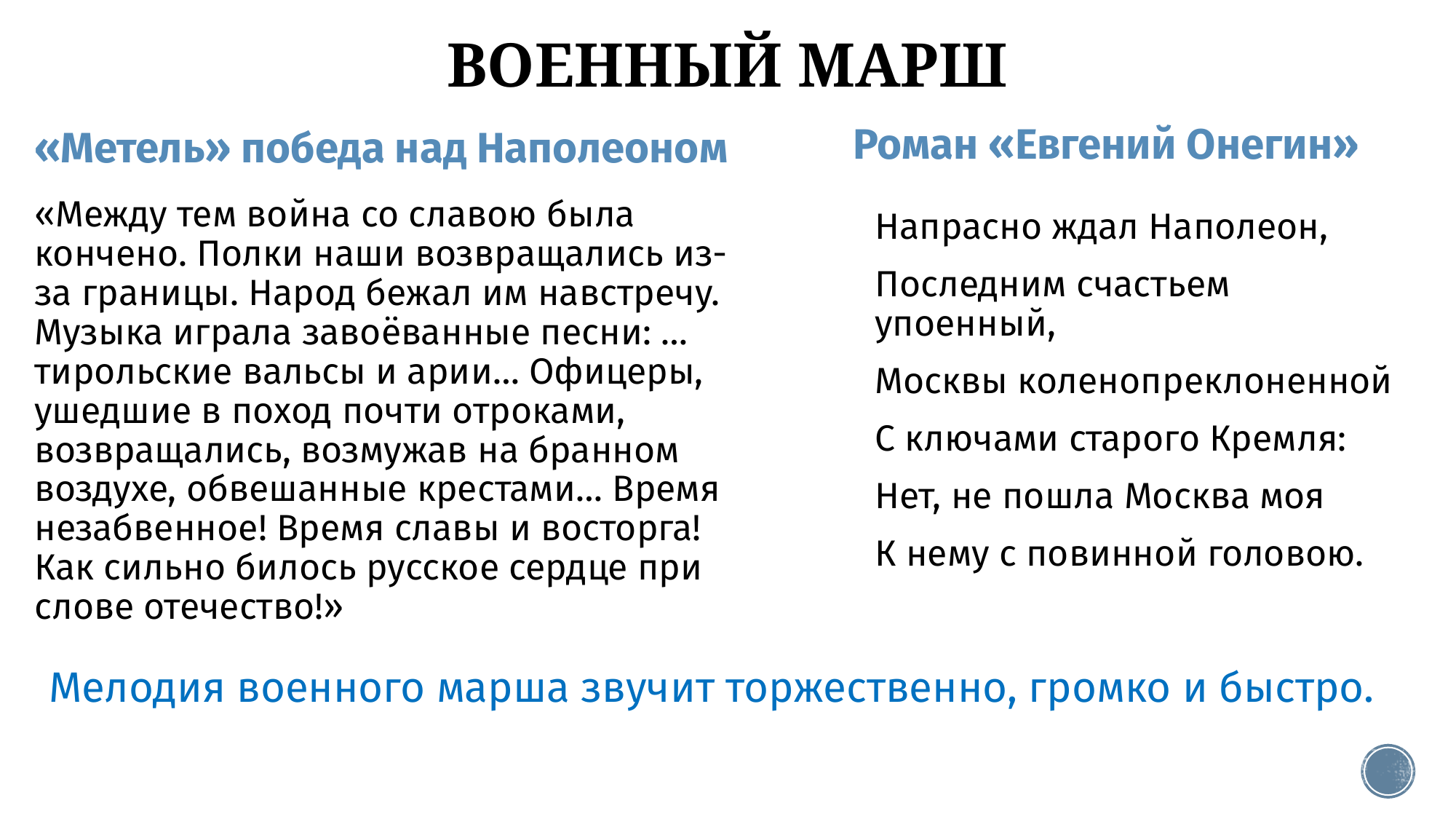

# ВОЕННЫЙ МАРШ
Роман «Евгений Онегин»
«Метель» победа над Наполеоном

«Между тем война со славою была кончено. Полки наши возвращались из-за границы. Народ бежал им навстречу. Музыка играла завоёванные песни: …тирольские вальсы и арии… Офицеры, ушедшие в поход почти отроками, возвращались, возмужав на бранном воздухе, обвешанные крестами… Время незабвенное! Время славы и восторга! Как сильно билось русское сердце при слове отечество!»
Напрасно ждал Наполеон,
Последним счастьем упоенный,
Москвы коленопреклоненной
С ключами старого Кремля:
Нет, не пошла Москва моя
К нему с повинной головою.
Мелодия военного марша звучит торжественно, громко и быстро.